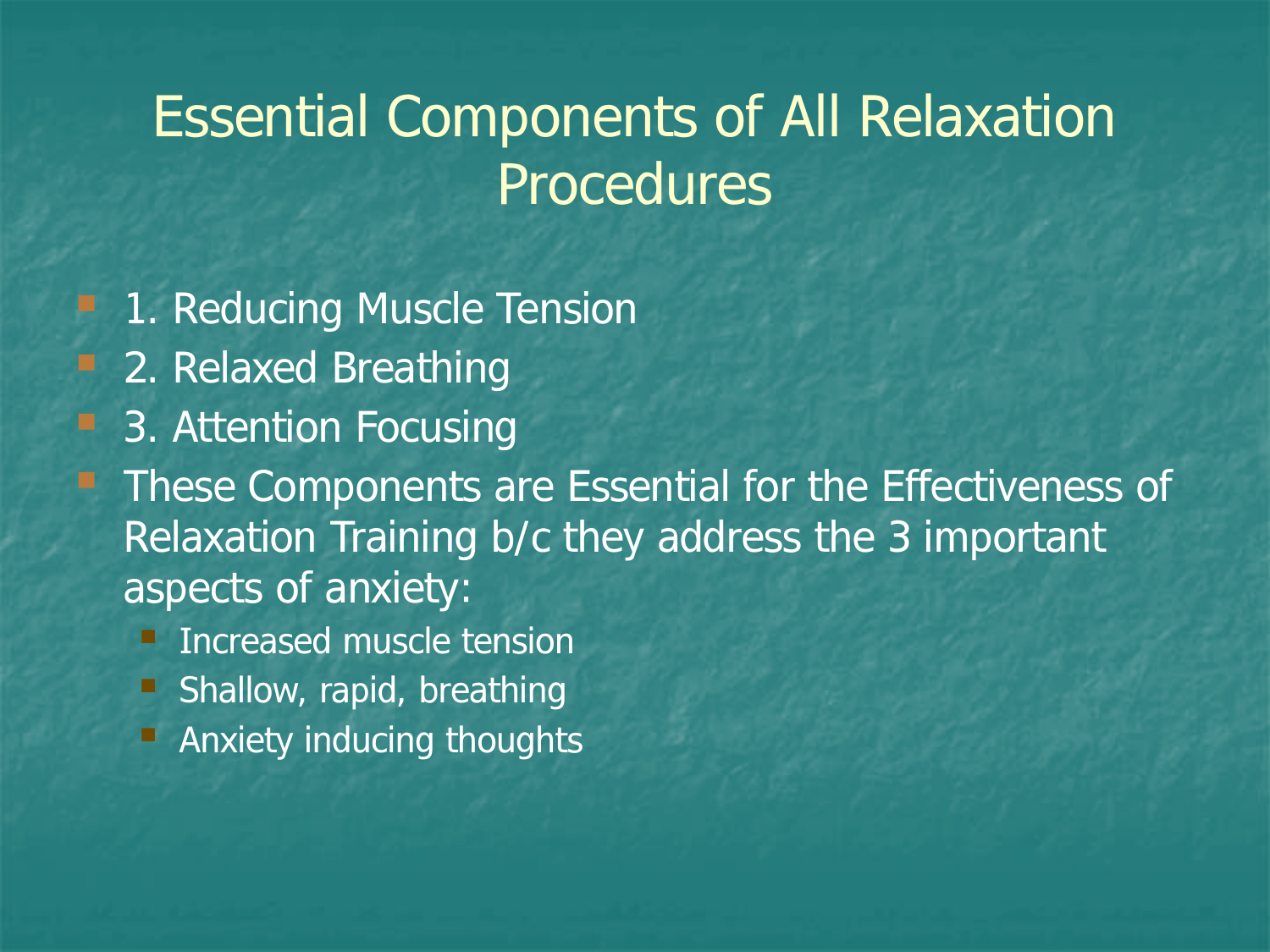

# Essential Components of All Relaxation Procedures
1. Reducing Muscle Tension
2. Relaxed Breathing
3. Attention Focusing
These Components are Essential for the Effectiveness of Relaxation Training b/c they address the 3 important aspects of anxiety:
Increased muscle tension
Shallow, rapid, breathing
Anxiety inducing thoughts